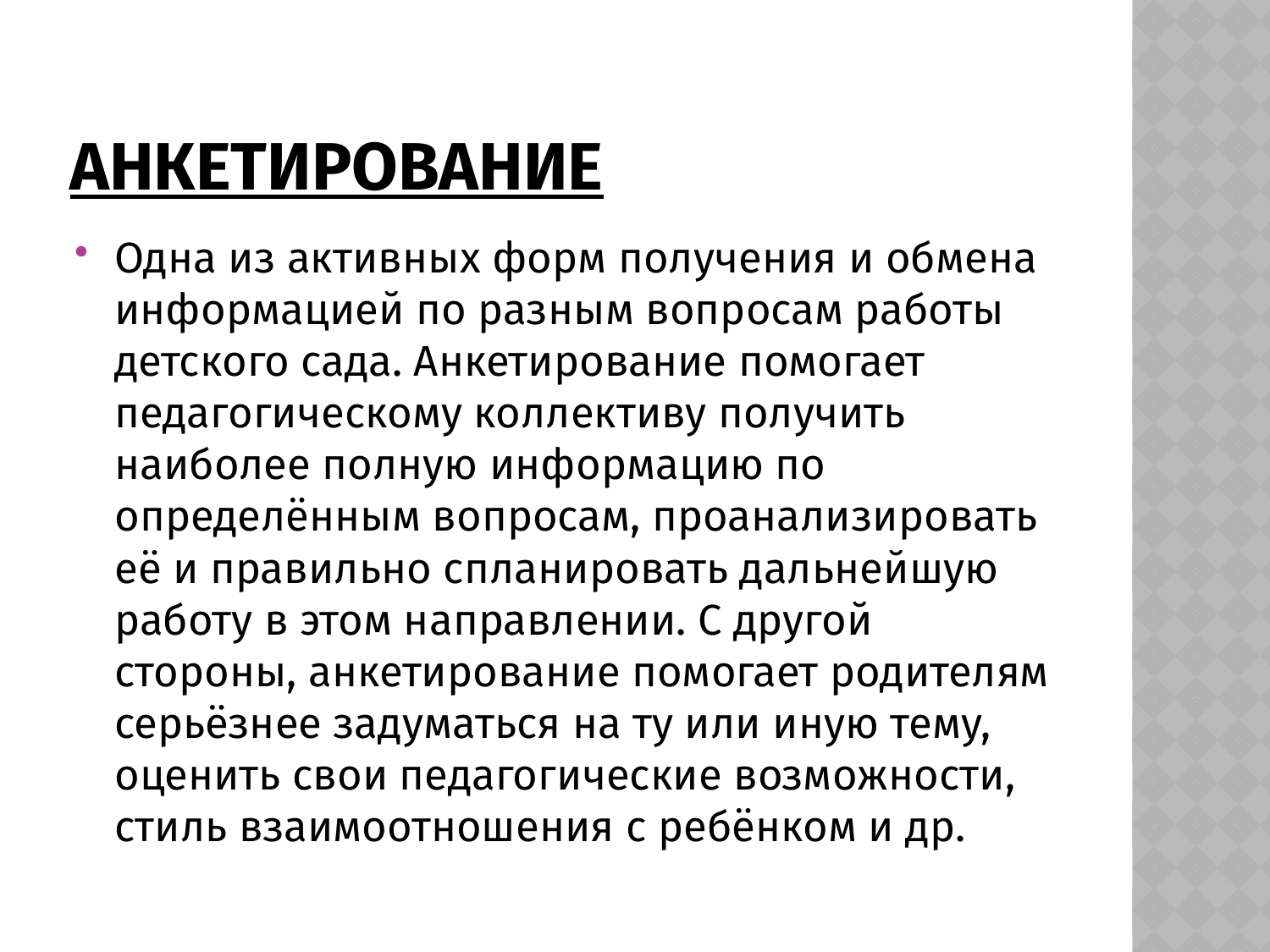

# Анкетирование
Одна из активных форм получения и обмена информацией по разным вопросам работы детского сада. Анкетирование помогает педагогическому коллективу получить наиболее полную информацию по определённым вопросам, проанализировать её и правильно спланировать дальнейшую работу в этом направлении. С другой стороны, анкетирование помогает родителям серьёзнее задуматься на ту или иную тему, оценить свои педагогические возможности, стиль взаимоотношения с ребёнком и др.